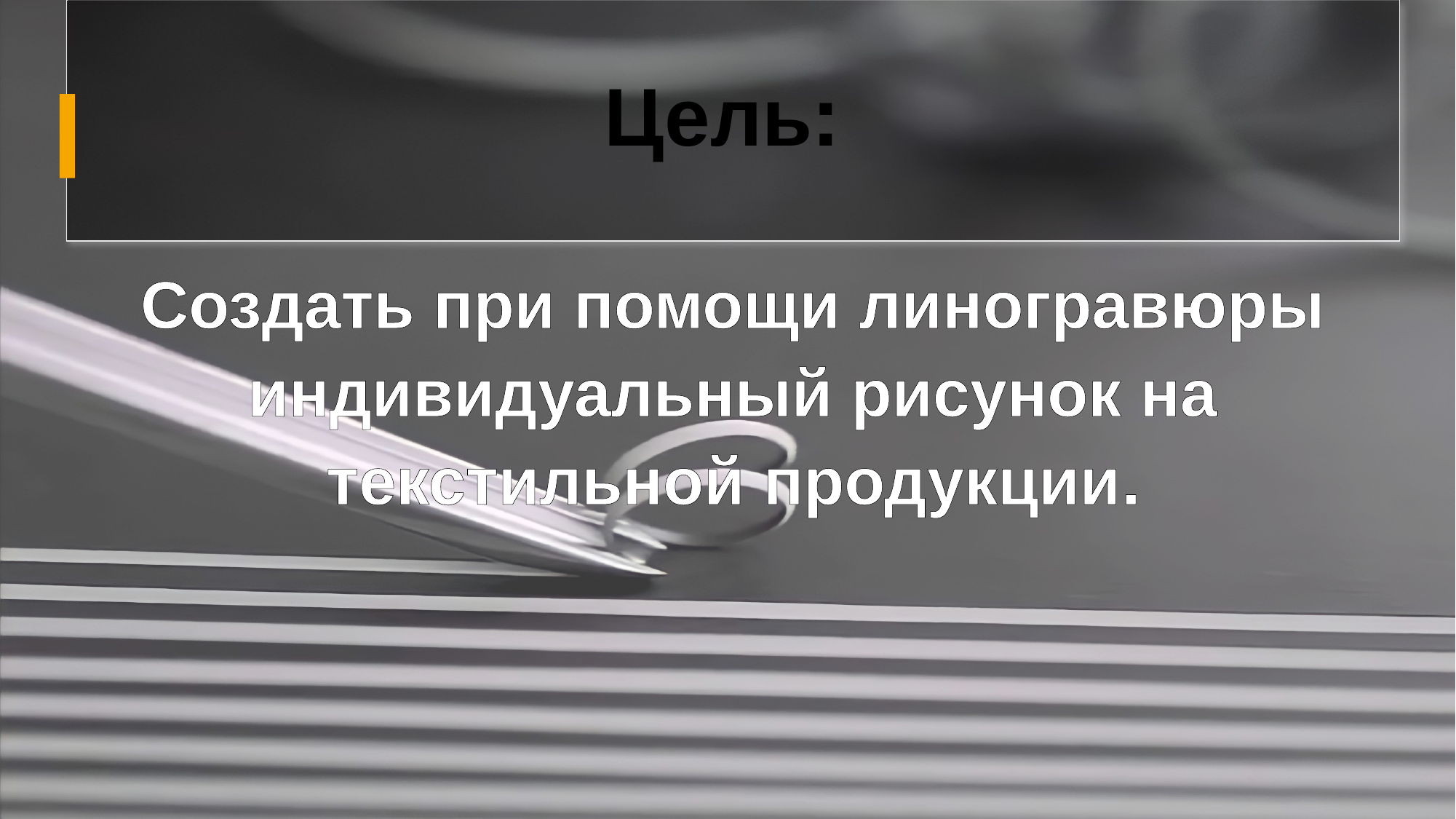

# Цель:
Создать при помощи линогравюры индивидуальный рисунок на текстильной продукции.